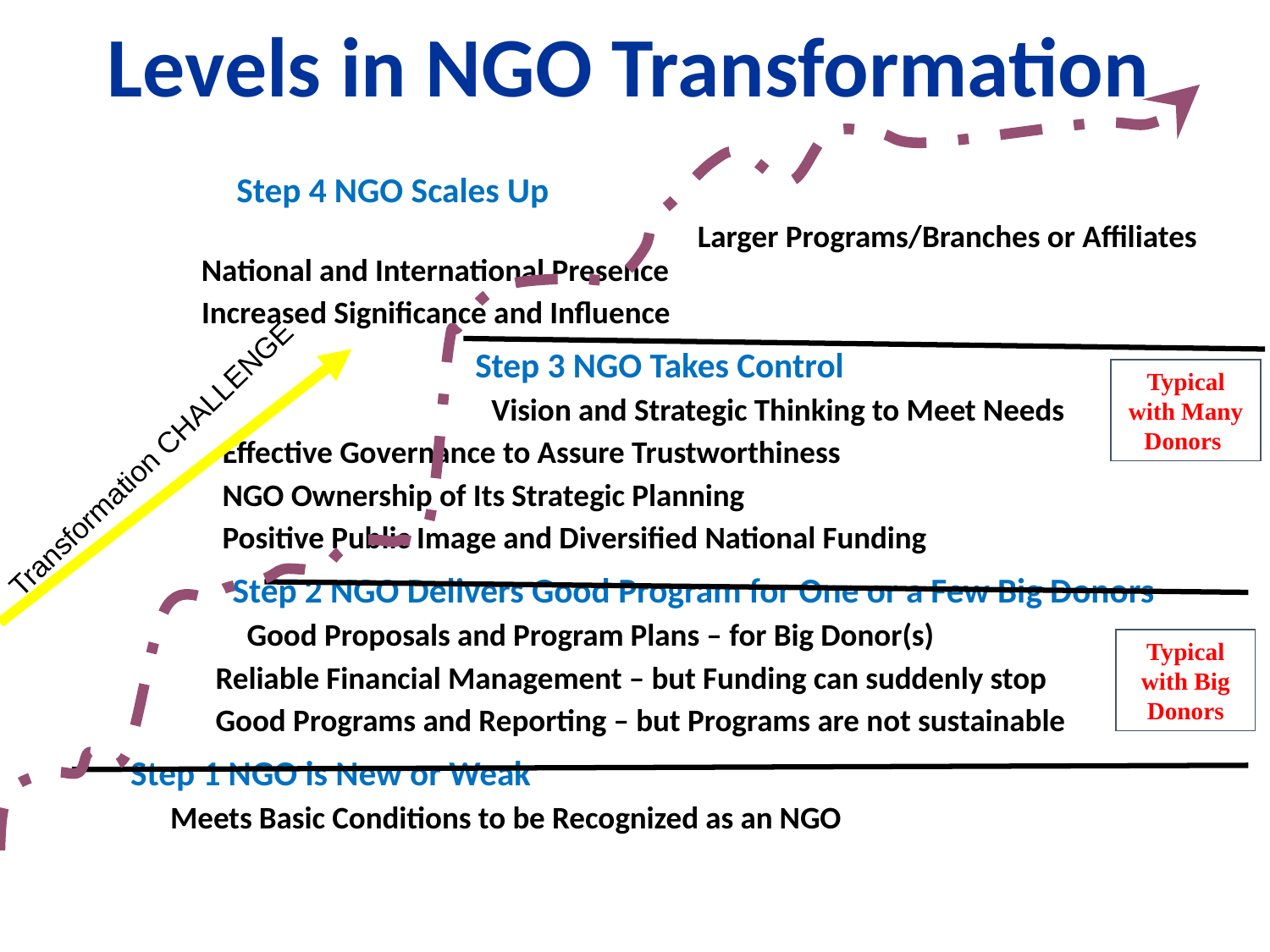

# Levels in NGO Transformation

                 				     Step 4 NGO Scales Up
                                                      	                          Larger Programs/Branches or Affiliates					         National and International Presence
						         Increased Significance and Influence
                                                       Step 3 NGO Takes Control
                                                       Vision and Strategic Thinking to Meet Needs
				            Effective Governance to Assure Trustworthiness
				            NGO Ownership of Its Strategic Planning
				            Positive Public Image and Diversified National Funding
                        Step 2 NGO Delivers Good Program for One or a Few Big Donors
                    Good Proposals and Program Plans – for Big Donor(s)
		           Reliable Financial Management – but Funding can suddenly stop
		           Good Programs and Reporting – but Programs are not sustainable
           Step 1 NGO is New or Weak
         Meets Basic Conditions to be Recognized as an NGO

Typical with Many Donors
Transformation CHALLENGE

Typical with Big Donors